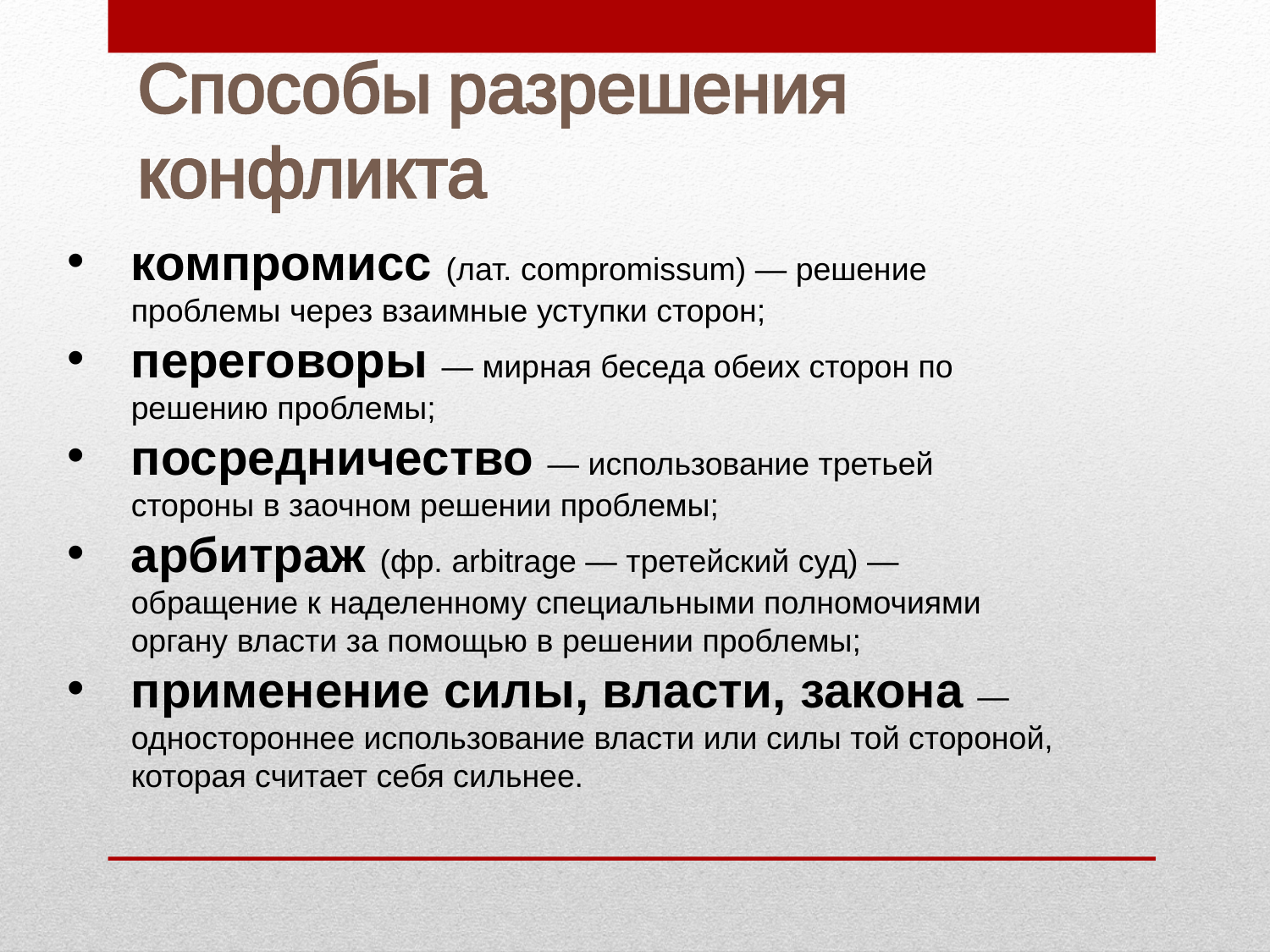

# Способы разрешения конфликта
компромисс (лат. compromissum) — решение проблемы через взаимные уступки сторон;
переговоры — мирная беседа обеих сторон по решению проблемы;
посредничество — использование третьей стороны в заочном решении проблемы;
арбитраж (фр. arbitrage — третейский суд) — обращение к наделенному специальными полномочиями органу власти за помощью в решении проблемы;
применение силы, власти, закона — одностороннее использование власти или силы той стороной, которая считает себя сильнее.